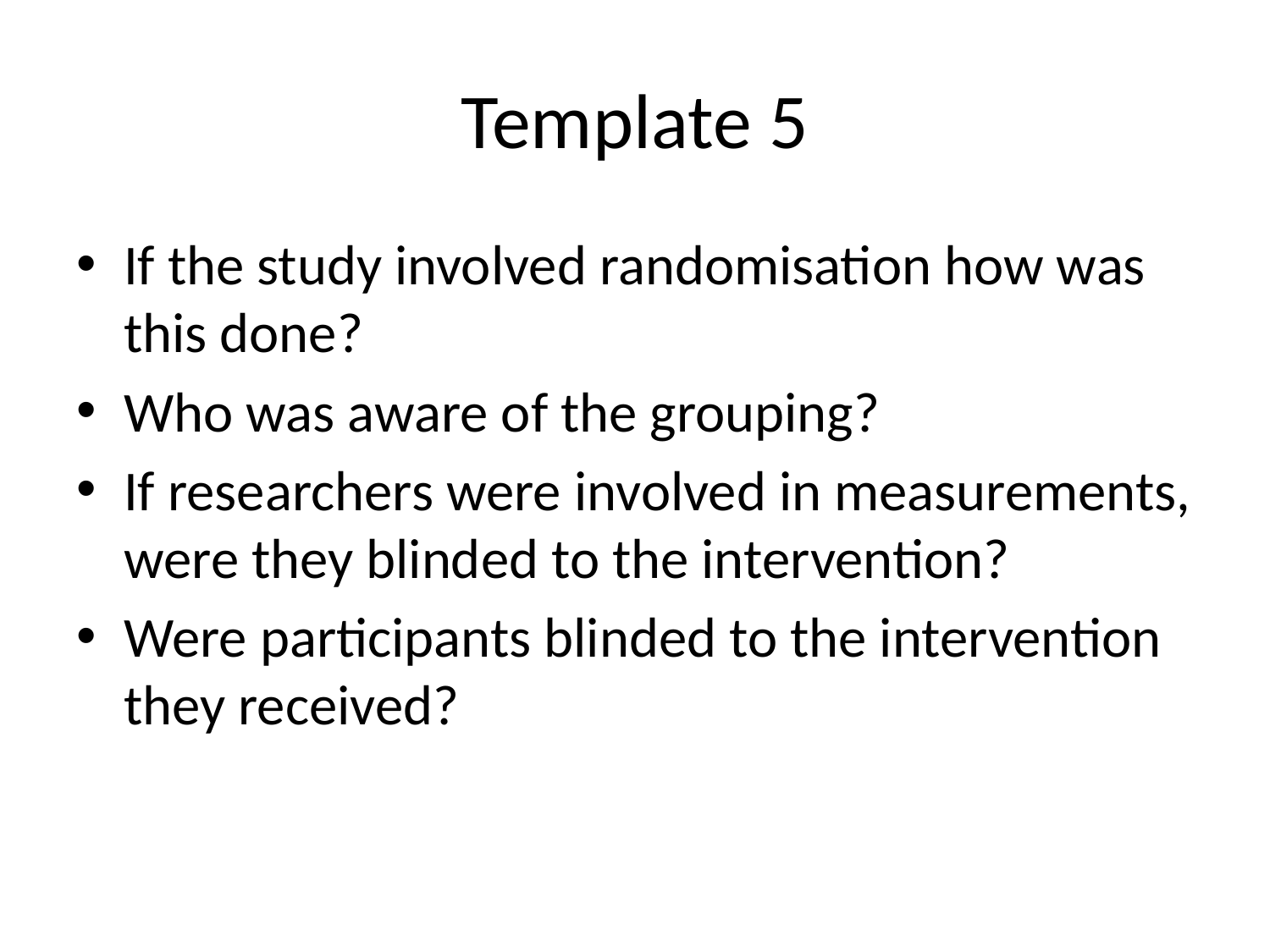

# Template 5
If the study involved randomisation how was this done?
Who was aware of the grouping?
If researchers were involved in measurements, were they blinded to the intervention?
Were participants blinded to the intervention they received?